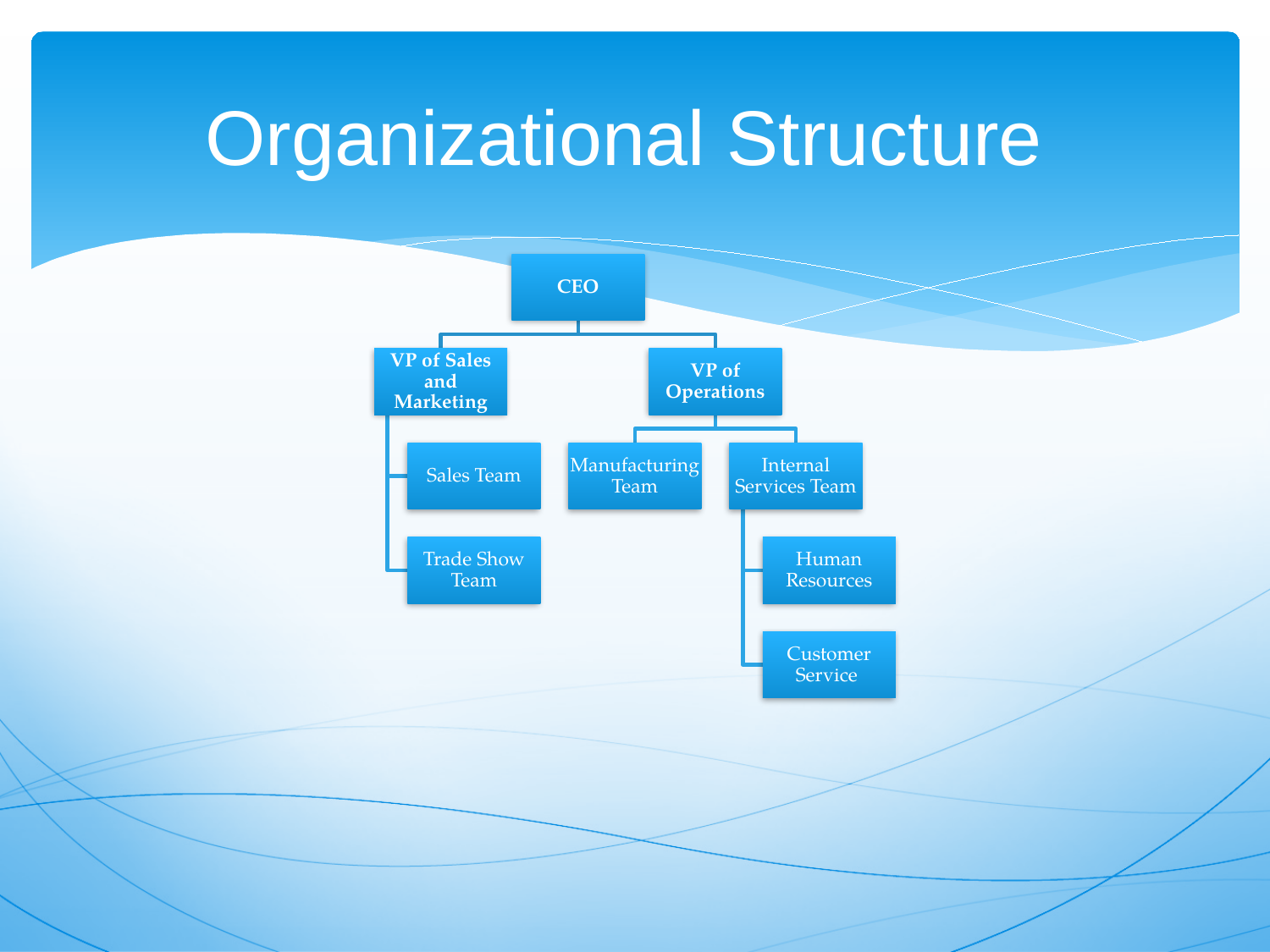

# Organizational Structure
CEO
VP of Sales and Marketing
Sales Team
Trade Show Team
VP of Operations
Manufacturing Team
Internal Services Team
Human Resources
Customer Service